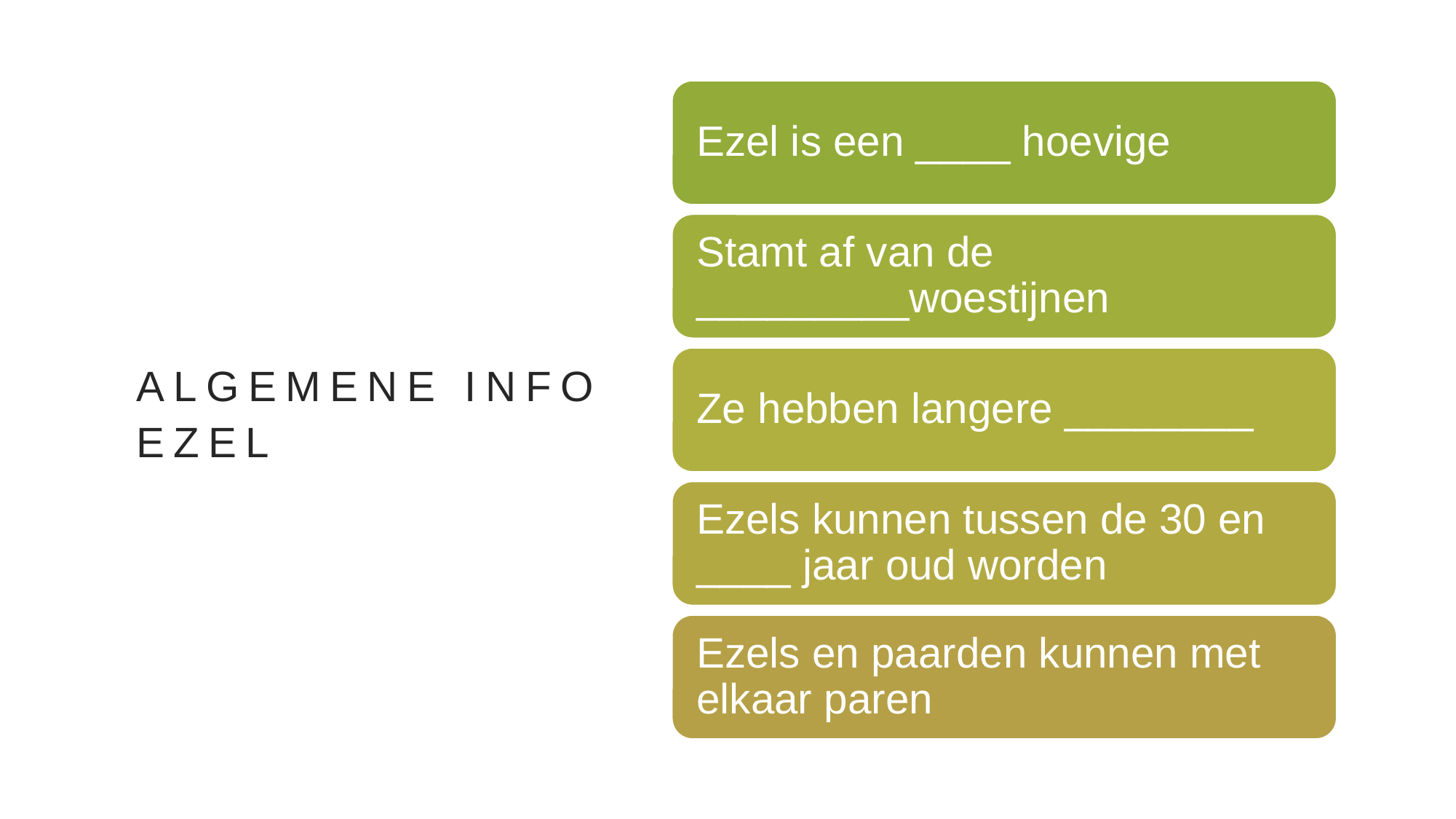

# Algemene info ezel
Ezel is een ____ hoevige
Stamt af van de _________woestijnen
Ze hebben langere ________
Ezels kunnen tussen de 30 en ____ jaar oud worden
Ezels en paarden kunnen met elkaar paren